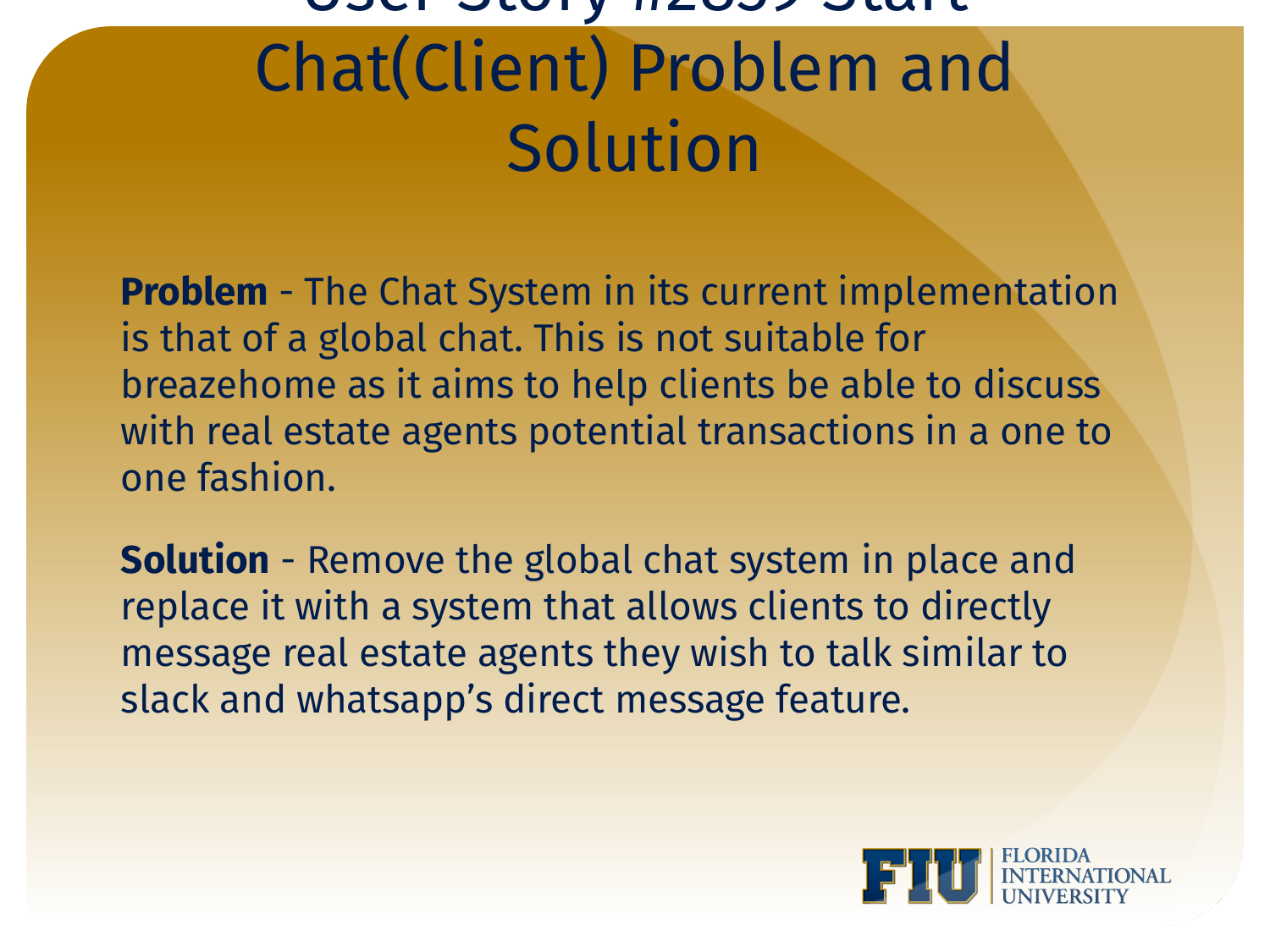

# User Story #2859 Start Chat(Client) Problem and Solution
Problem - The Chat System in its current implementation is that of a global chat. This is not suitable for breazehome as it aims to help clients be able to discuss with real estate agents potential transactions in a one to one fashion.
Solution - Remove the global chat system in place and replace it with a system that allows clients to directly message real estate agents they wish to talk similar to slack and whatsapp’s direct message feature.